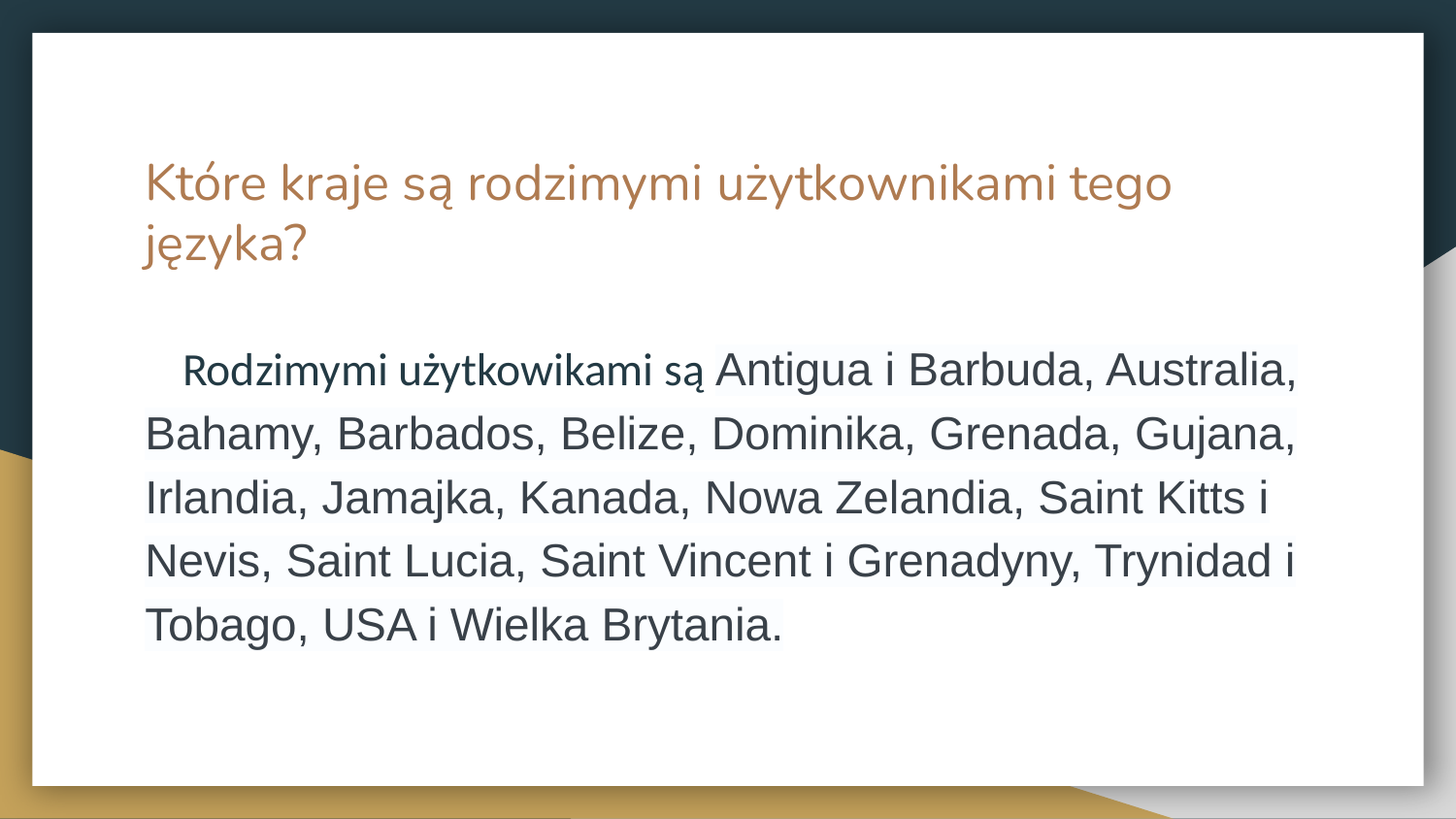

# Które kraje są rodzimymi użytkownikami tego języka?
 	Rodzimymi użytkowikami są Antigua i Barbuda, Australia, Bahamy, Barbados, Belize, Dominika, Grenada, Gujana, Irlandia, Jamajka, Kanada, Nowa Zelandia, Saint Kitts i Nevis, Saint Lucia, Saint Vincent i Grenadyny, Trynidad i Tobago, USA i Wielka Brytania.